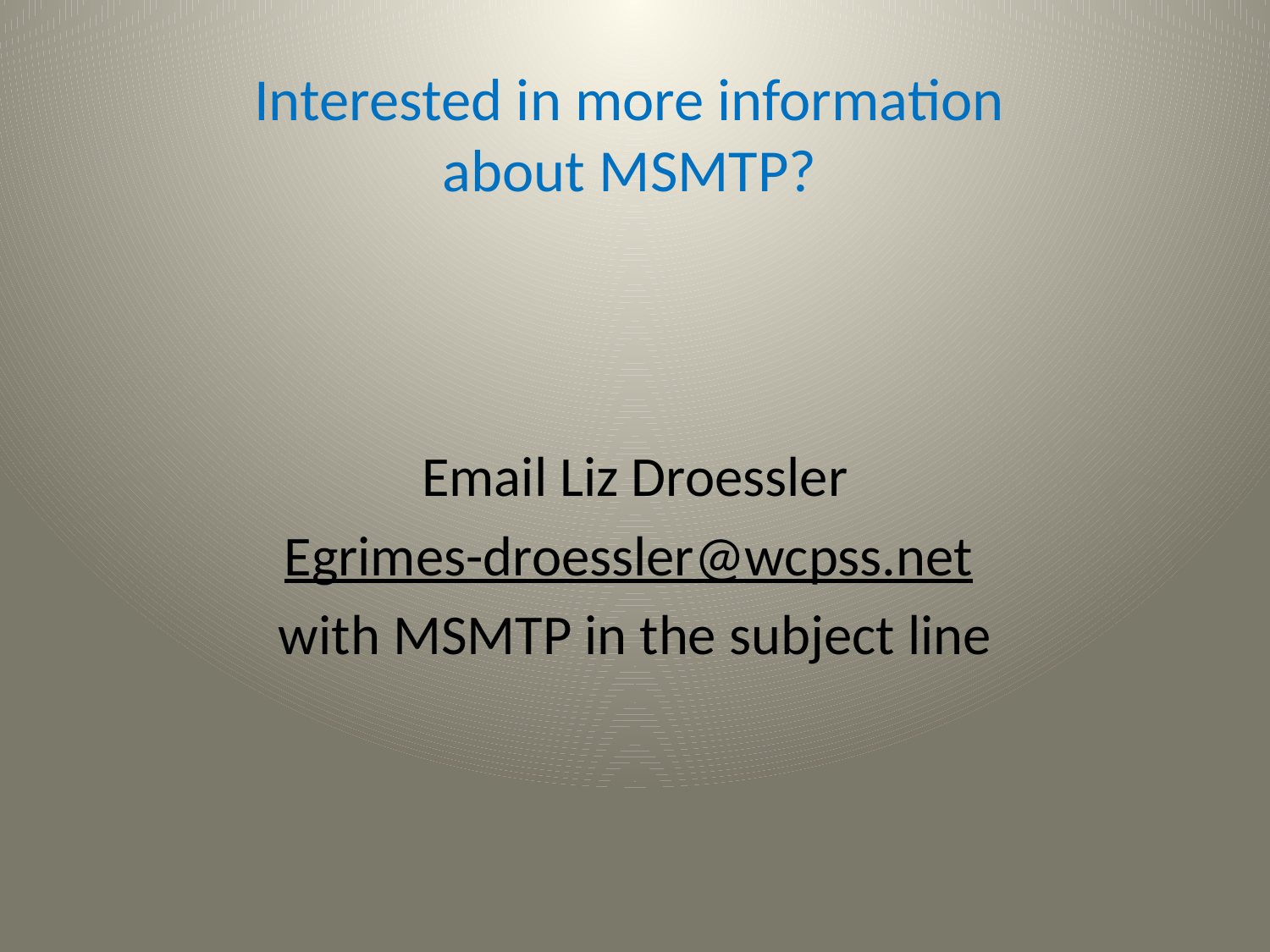

# Interested in more information about MSMTP?
Email Liz Droessler
Egrimes-droessler@wcpss.net
with MSMTP in the subject line